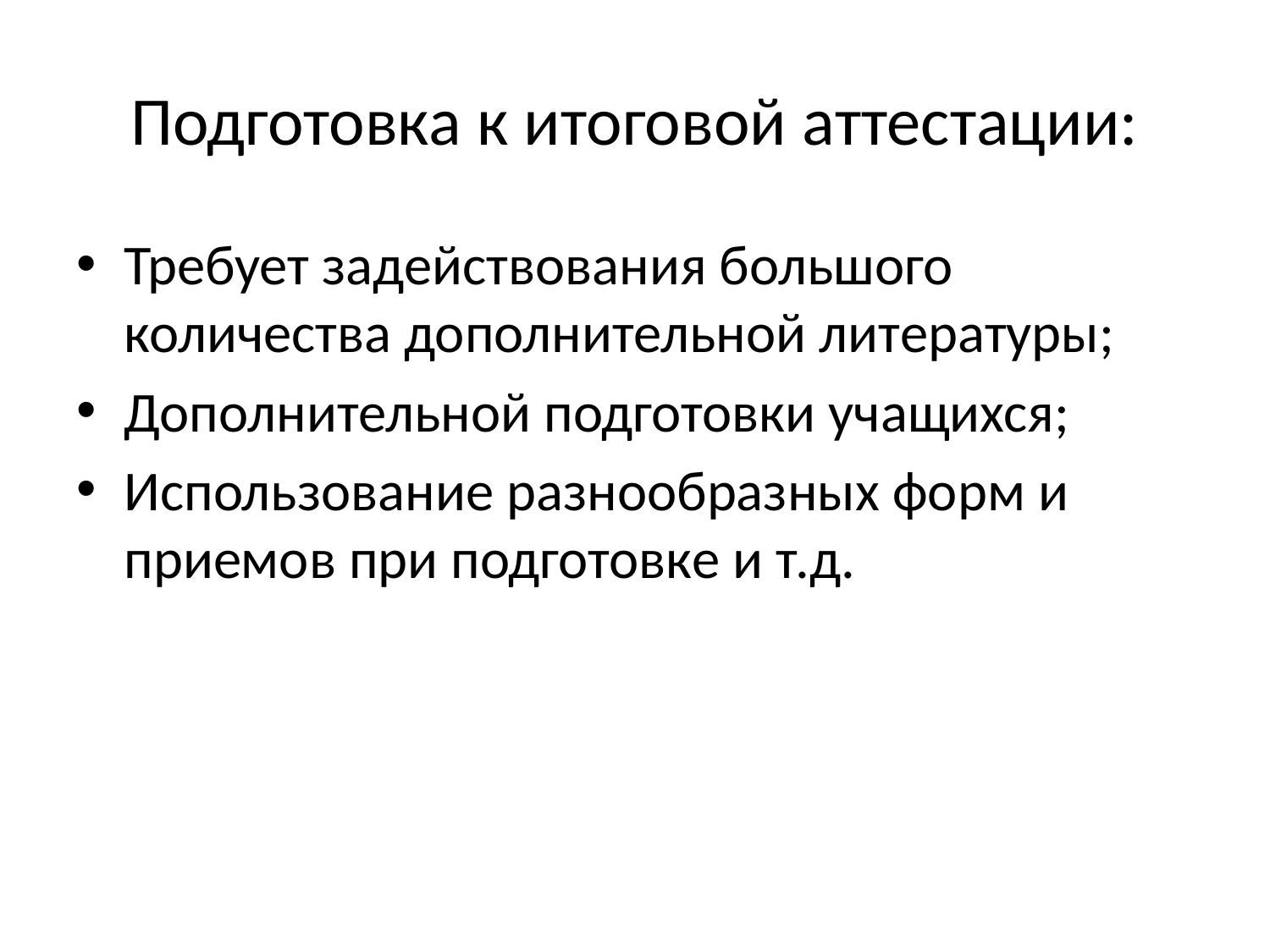

# Подготовка к итоговой аттестации:
Требует задействования большого количества дополнительной литературы;
Дополнительной подготовки учащихся;
Использование разнообразных форм и приемов при подготовке и т.д.